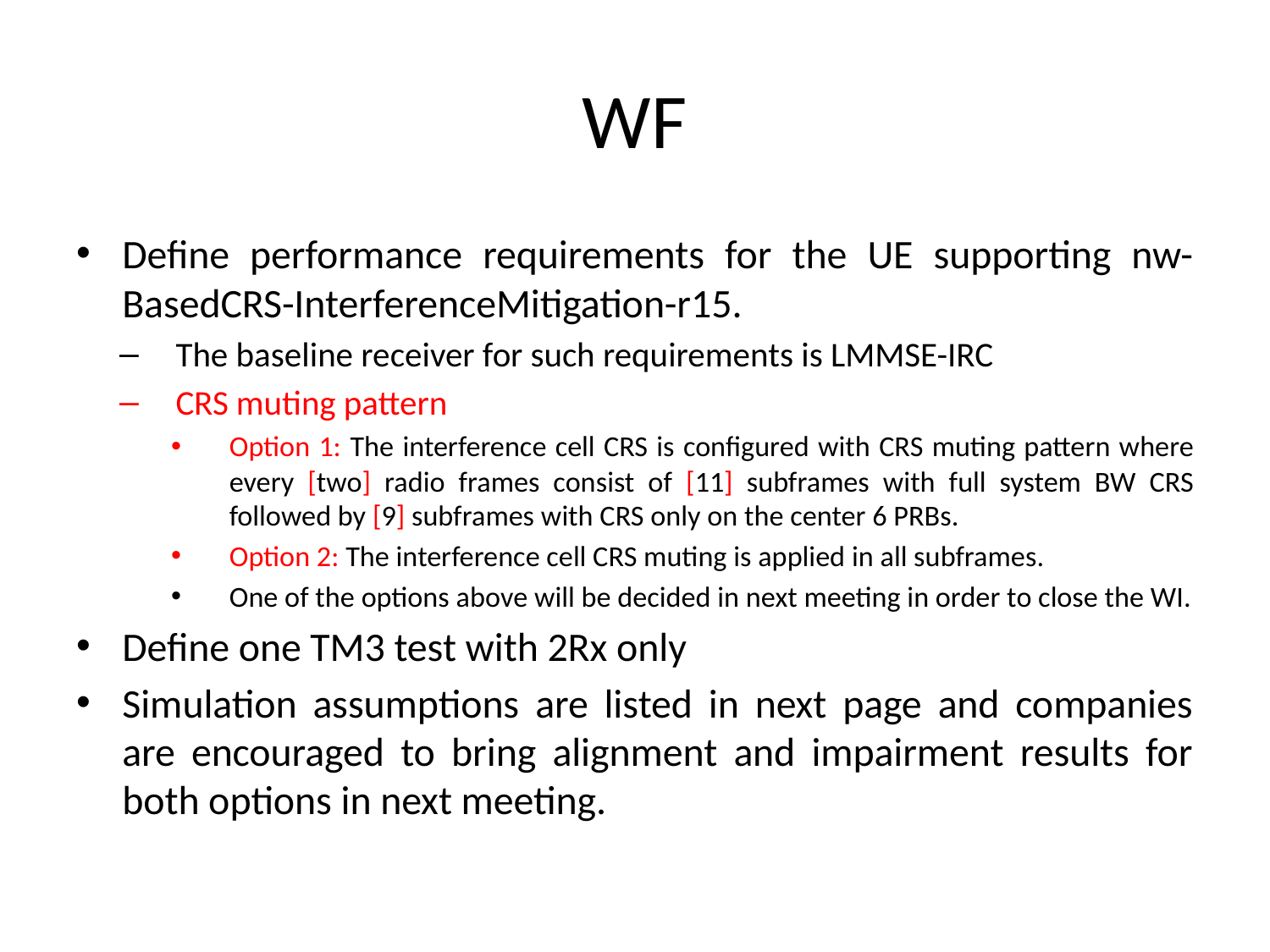

# WF
Define performance requirements for the UE supporting nw-BasedCRS-InterferenceMitigation-r15.
The baseline receiver for such requirements is LMMSE-IRC
CRS muting pattern
Option 1: The interference cell CRS is configured with CRS muting pattern where every [two] radio frames consist of [11] subframes with full system BW CRS followed by [9] subframes with CRS only on the center 6 PRBs.
Option 2: The interference cell CRS muting is applied in all subframes.
One of the options above will be decided in next meeting in order to close the WI.
Define one TM3 test with 2Rx only
Simulation assumptions are listed in next page and companies are encouraged to bring alignment and impairment results for both options in next meeting.